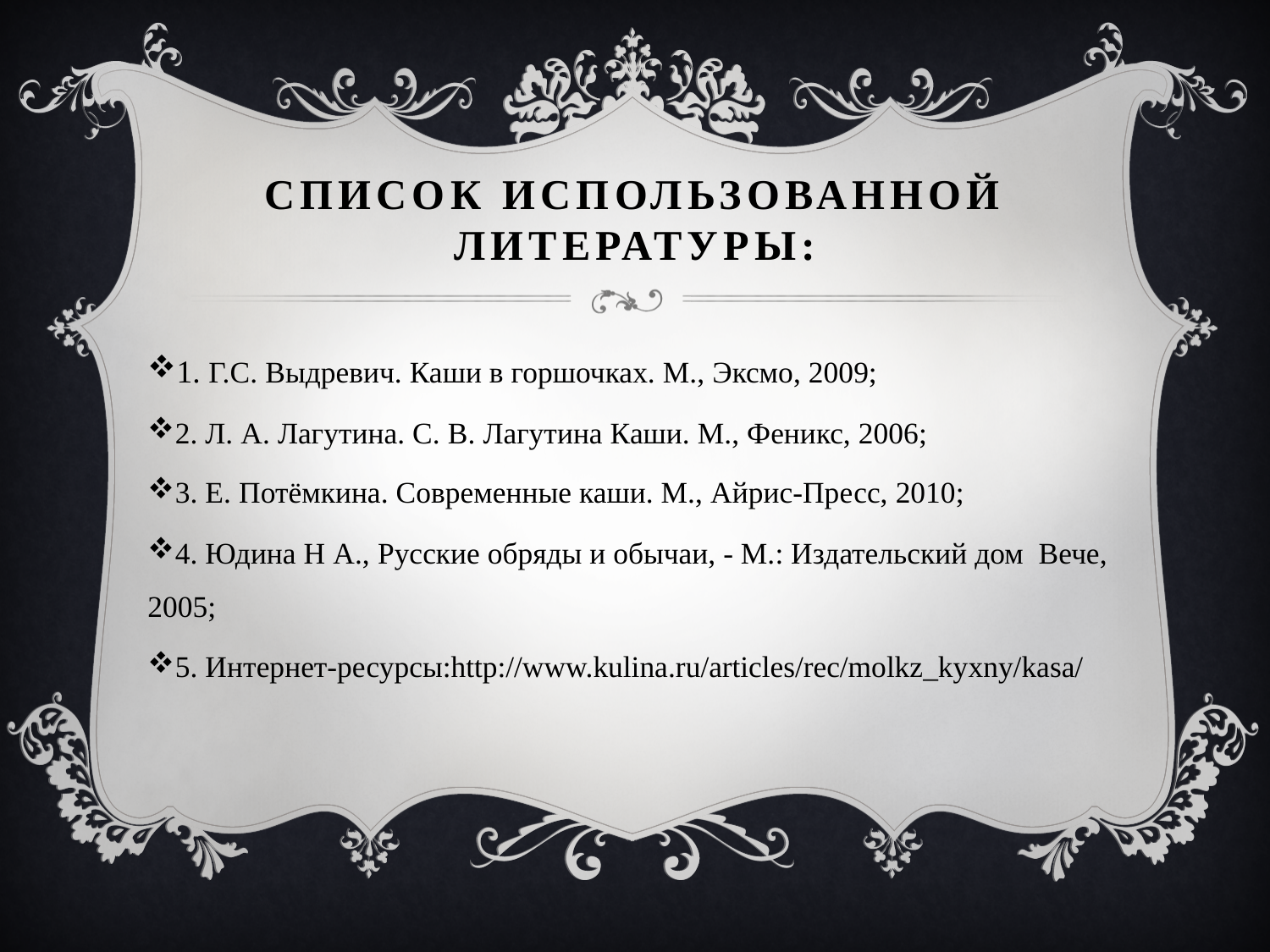

# Список использованной литературы:
1. Г.С. Выдревич. Каши в горшочках. М., Эксмо, 2009;
2. Л. А. Лагутина. С. В. Лагутина Каши. М., Феникс, 2006;
3. Е. Потёмкина. Современные каши. М., Айрис-Пресс, 2010;
4. Юдина Н А., Русские обряды и обычаи, - М.: Издательский дом  Вече, 2005;
5. Интернет-ресурсы:http://www.kulina.ru/articles/rec/molkz_kyxny/kasa/